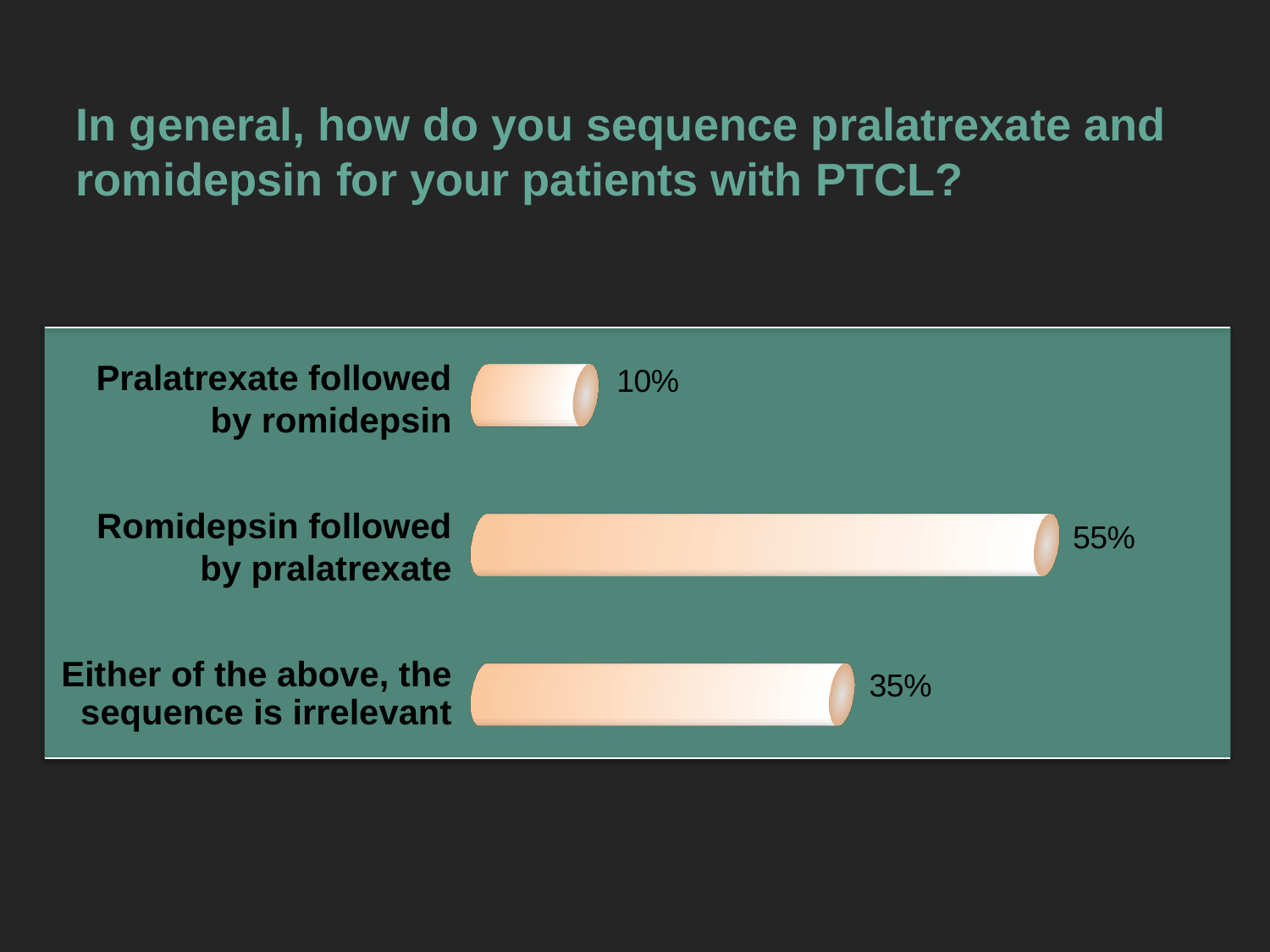

# In general, how do you sequence pralatrexate and romidepsin for your patients with PTCL?

[unsupported chart]

Pralatrexate followed by romidepsin
Romidepsin followed by pralatrexate
Either of the above, the sequence is irrelevant